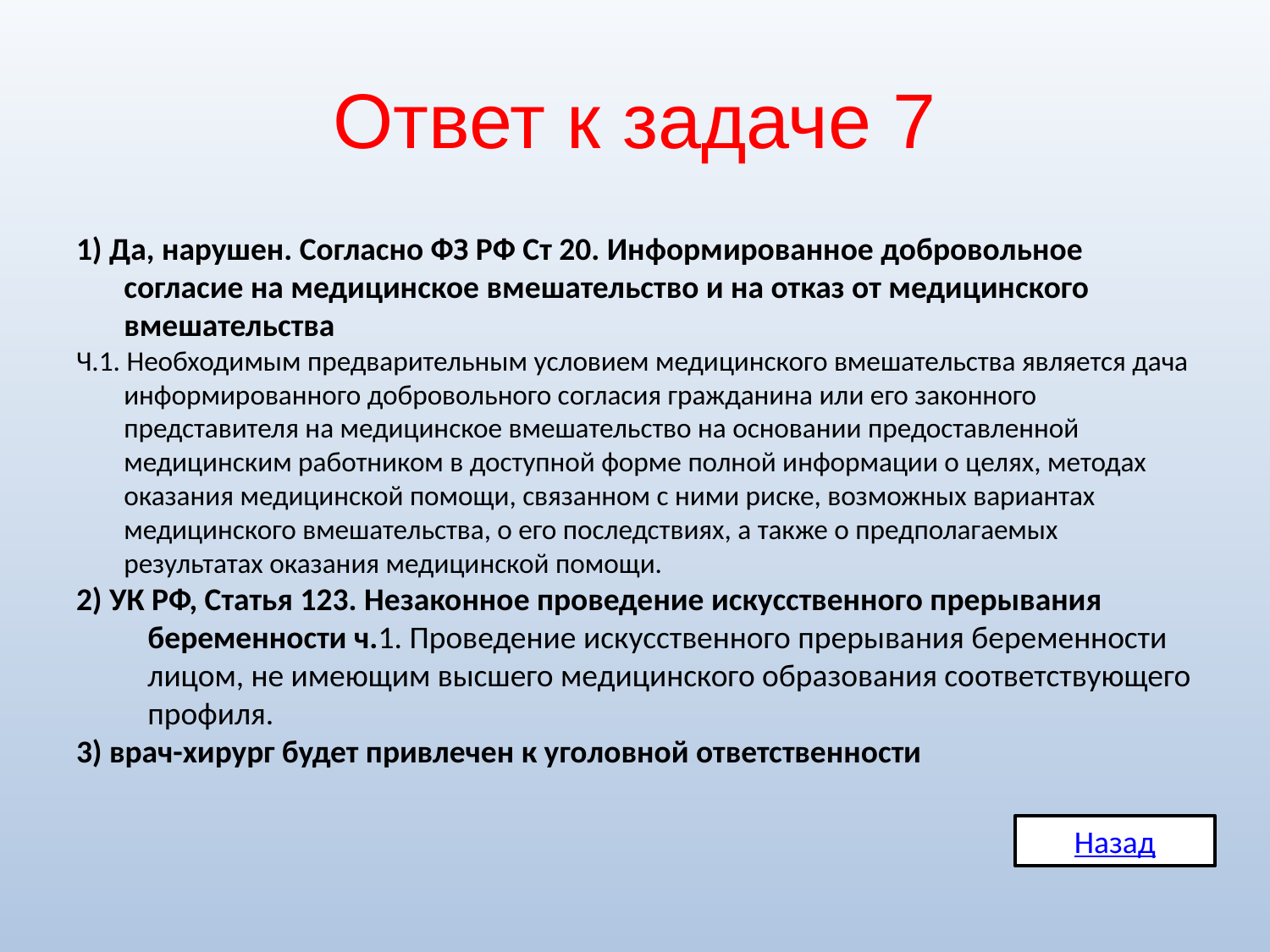

# Ответ к задаче 7
1) Да, нарушен. Согласно ФЗ РФ Ст 20. Информированное добровольное согласие на медицинское вмешательство и на отказ от медицинского вмешательства
Ч.1. Необходимым предварительным условием медицинского вмешательства является дача информированного добровольного согласия гражданина или его законного представителя на медицинское вмешательство на основании предоставленной медицинским работником в доступной форме полной информации о целях, методах оказания медицинской помощи, связанном с ними риске, возможных вариантах медицинского вмешательства, о его последствиях, а также о предполагаемых результатах оказания медицинской помощи.
2) УК РФ, Статья 123. Незаконное проведение искусственного прерывания беременности ч.1. Проведение искусственного прерывания беременности лицом, не имеющим высшего медицинского образования соответствующего профиля.
3) врач-хирург будет привлечен к уголовной ответственности

Назад